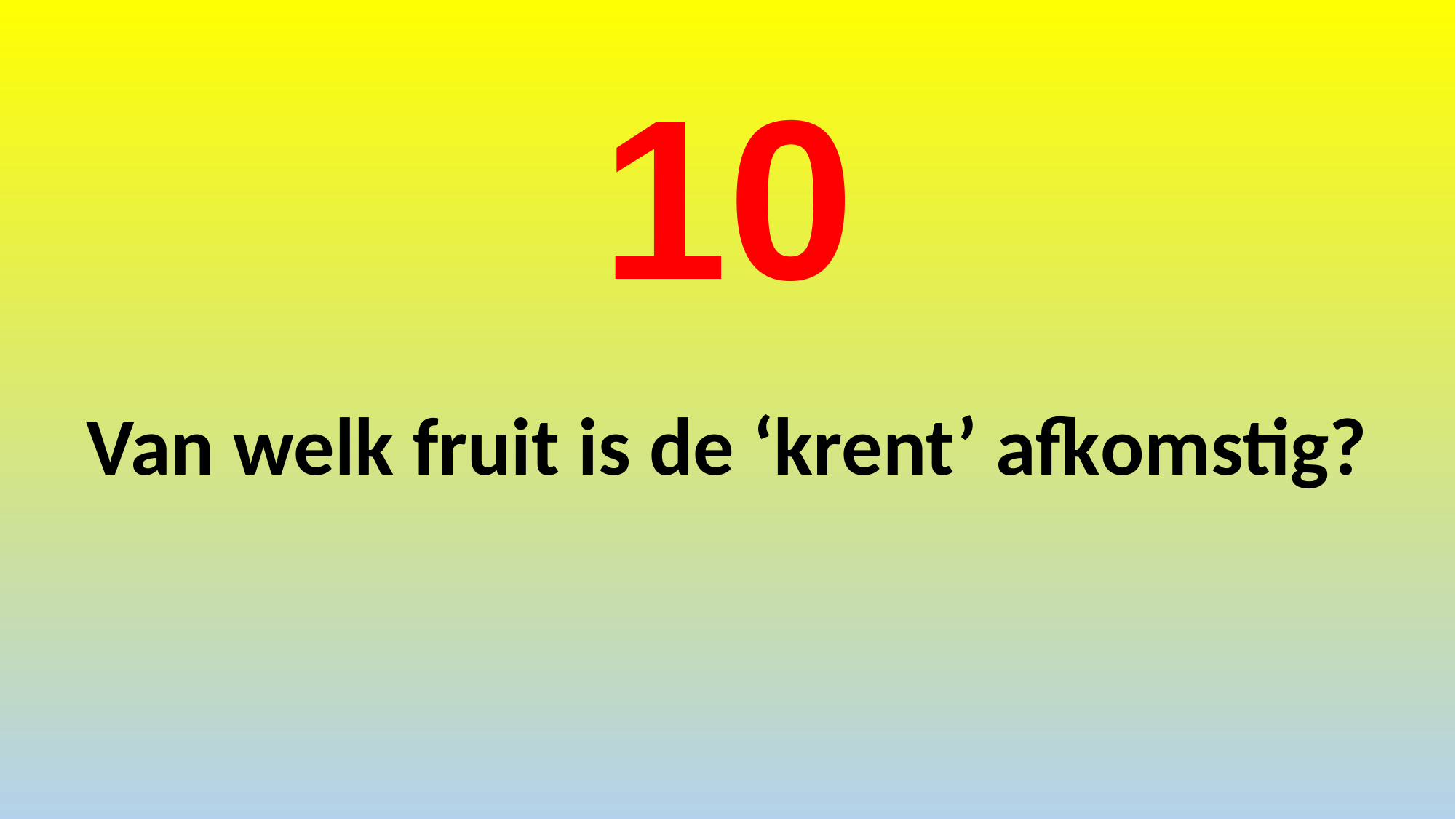

# 10
Van welk fruit is de ‘krent’ afkomstig?